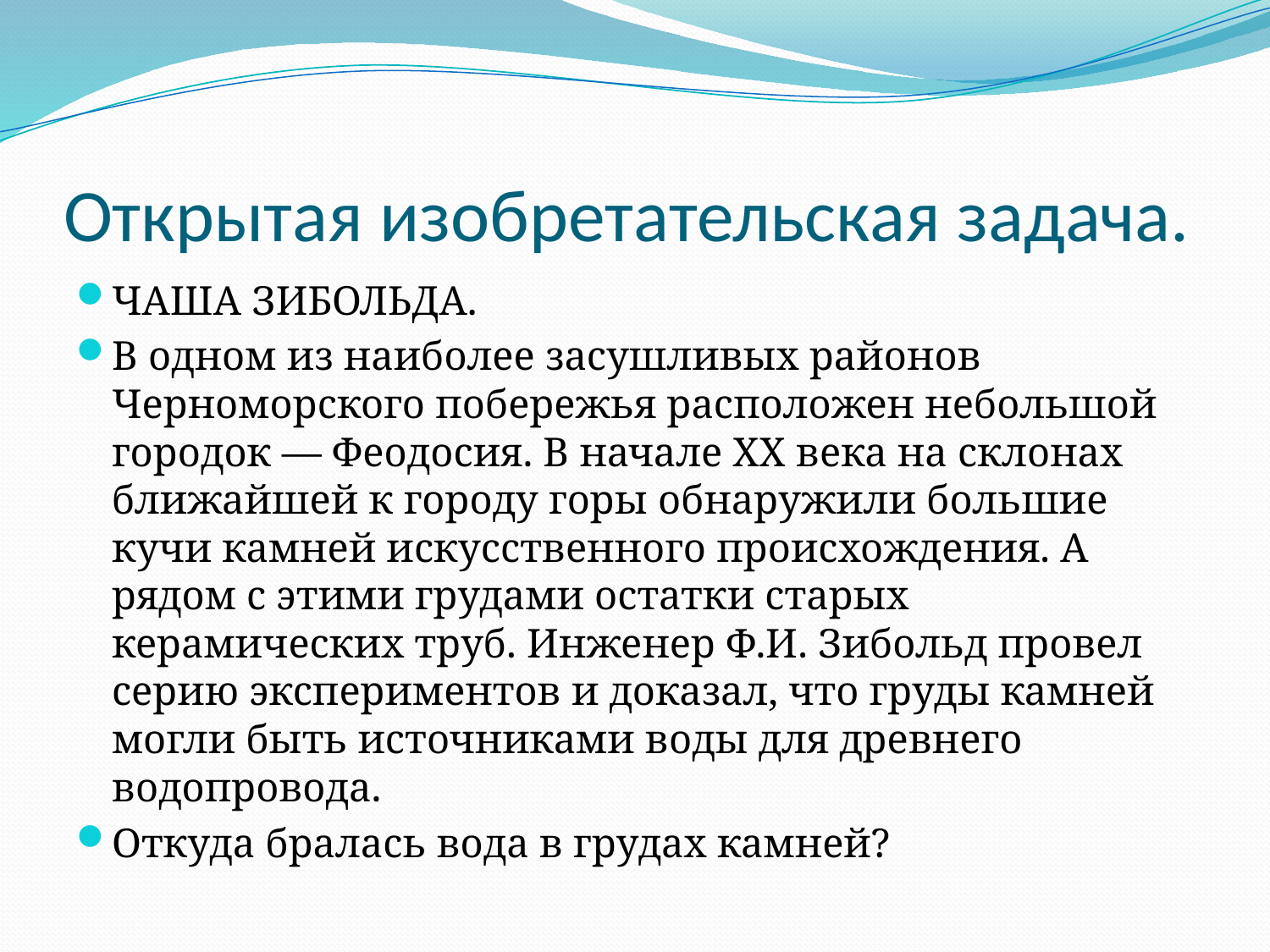

# Открытая изобретательская задача.
Чаша Зибольда.
В одном из наиболее засушливых районов Черноморского побережья расположен небольшой городок — Феодосия. В начале XX века на склонах ближайшей к городу горы обнаружили большие кучи камней искусственного происхождения. А рядом с этими грудами остатки старых керамических труб. Инженер Ф.И. Зибольд провел серию экспериментов и доказал, что груды камней могли быть источниками воды для древнего водопровода.
Откуда бралась вода в грудах камней?